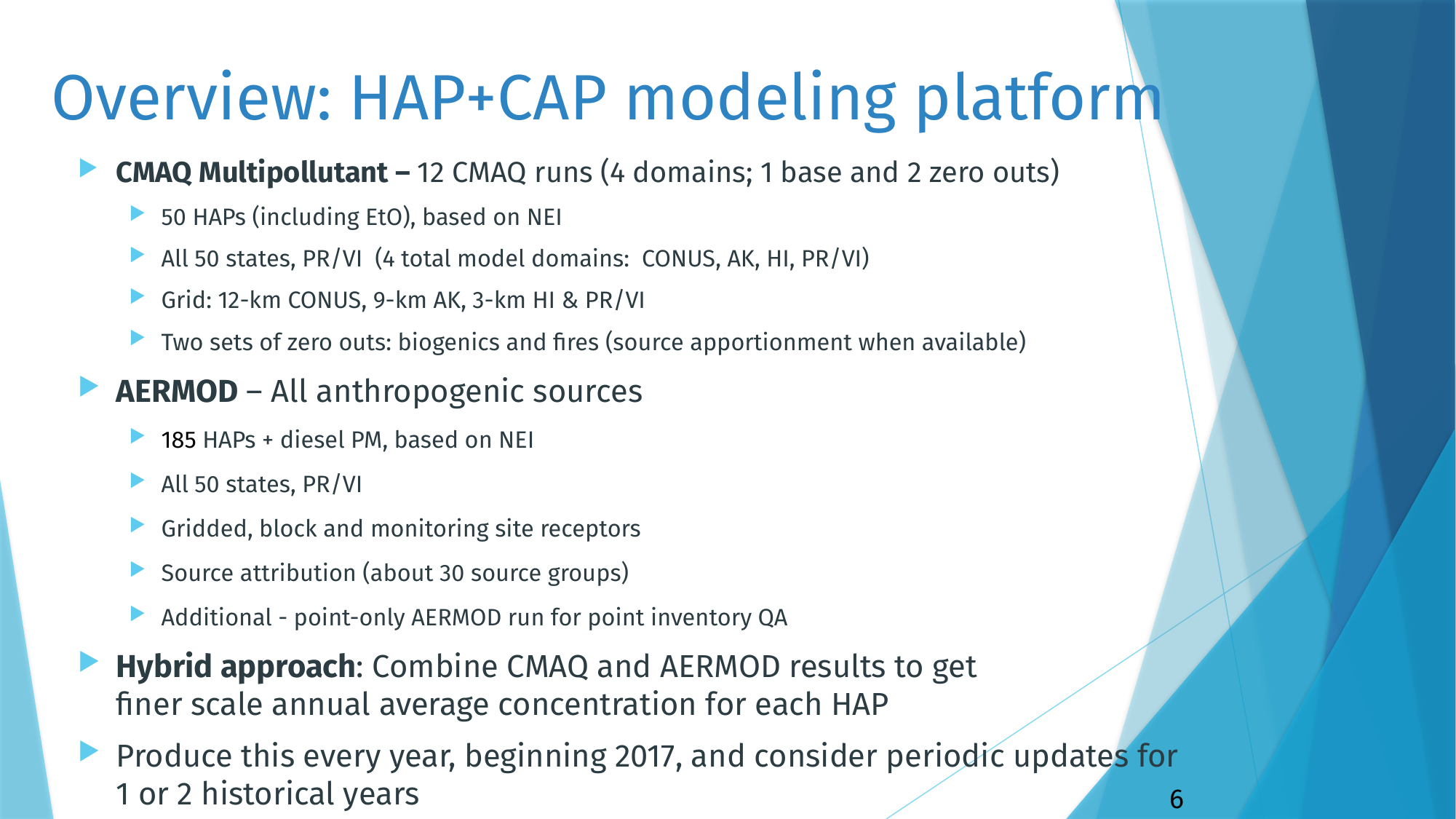

# Overview: HAP+CAP modeling platform
CMAQ Multipollutant – 12 CMAQ runs (4 domains; 1 base and 2 zero outs)
50 HAPs (including EtO), based on NEI
All 50 states, PR/VI  (4 total model domains:  CONUS, AK, HI, PR/VI)
Grid: 12-km CONUS, 9-km AK, 3-km HI & PR/VI
Two sets of zero outs: biogenics and fires (source apportionment when available)
AERMOD – All anthropogenic sources
185 HAPs + diesel PM, based on NEI
All 50 states, PR/VI
Gridded, block and monitoring site receptors
Source attribution (about 30 source groups)
Additional - point-only AERMOD run for point inventory QA
Hybrid approach: Combine CMAQ and AERMOD results to get finer scale annual average concentration for each HAP
Produce this every year, beginning 2017, and consider periodic updates for 1 or 2 historical years
6